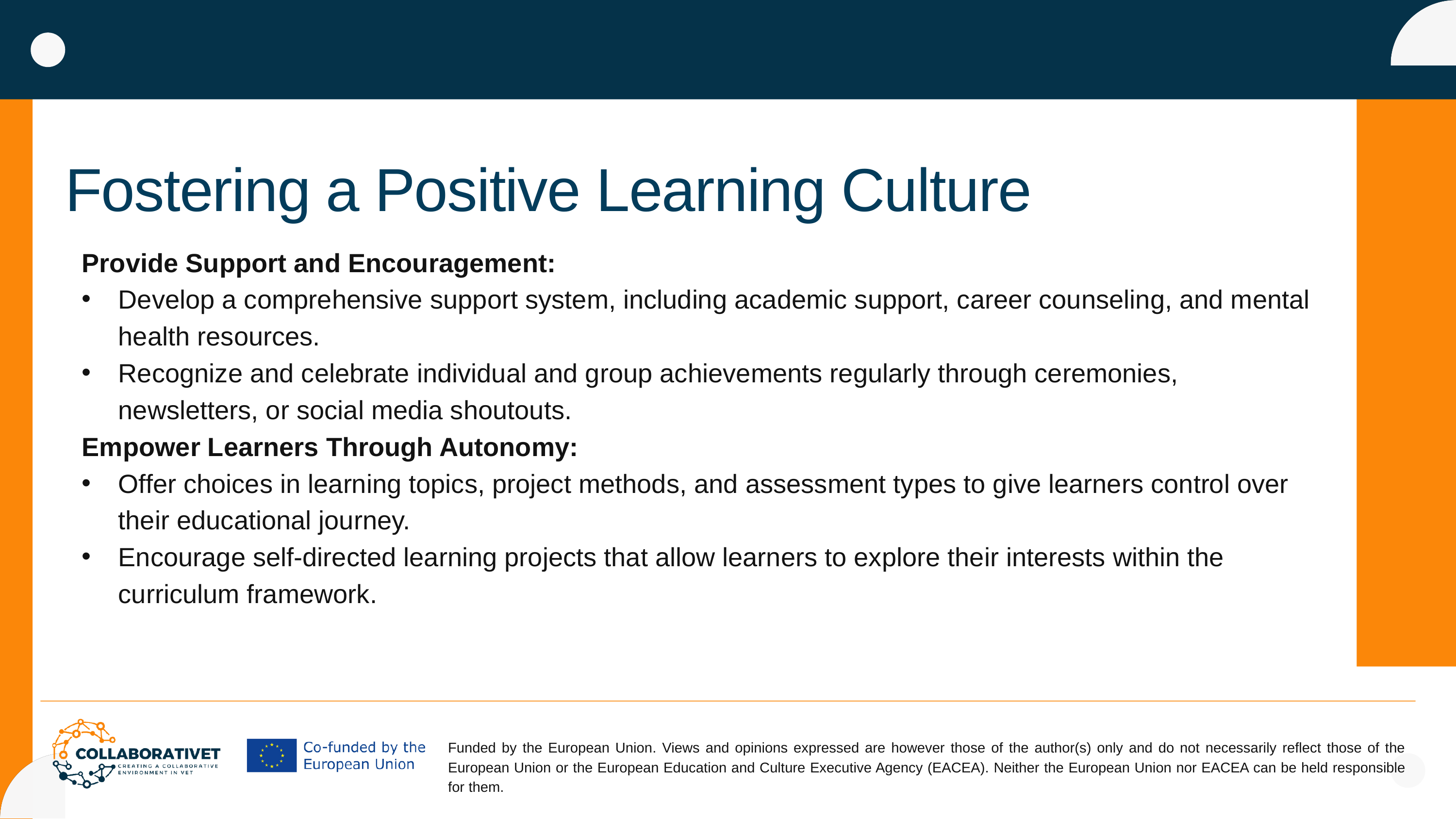

Fostering a Positive Learning Culture
Provide Support and Encouragement:
Develop a comprehensive support system, including academic support, career counseling, and mental health resources.
Recognize and celebrate individual and group achievements regularly through ceremonies, newsletters, or social media shoutouts.
Empower Learners Through Autonomy:
Offer choices in learning topics, project methods, and assessment types to give learners control over their educational journey.
Encourage self-directed learning projects that allow learners to explore their interests within the curriculum framework.

Funded by the European Union. Views and opinions expressed are however those of the author(s) only and do not necessarily reflect those of the European Union or the European Education and Culture Executive Agency (EACEA). Neither the European Union nor EACEA can be held responsible for them.